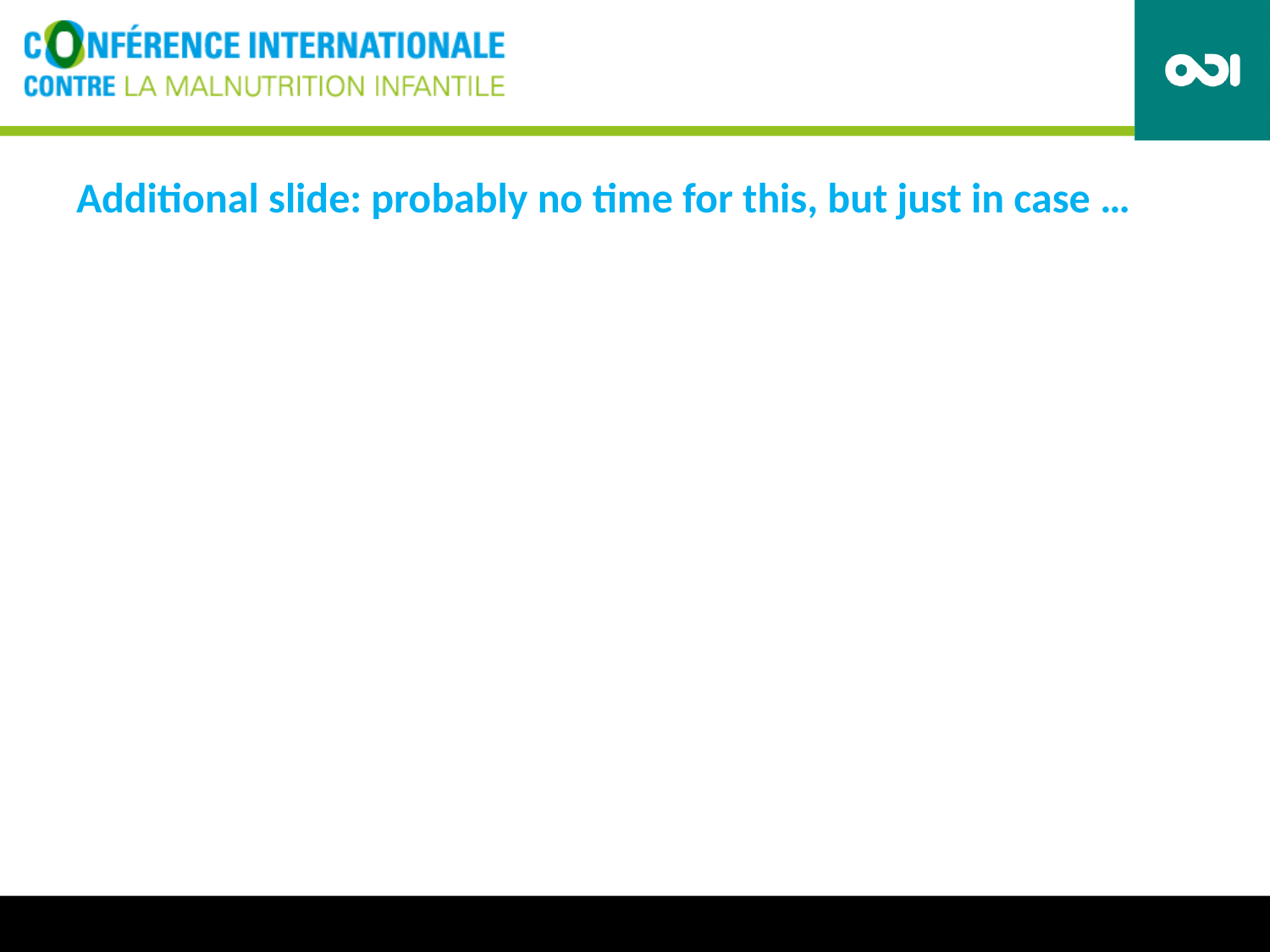

# Additional slide: probably no time for this, but just in case …

9